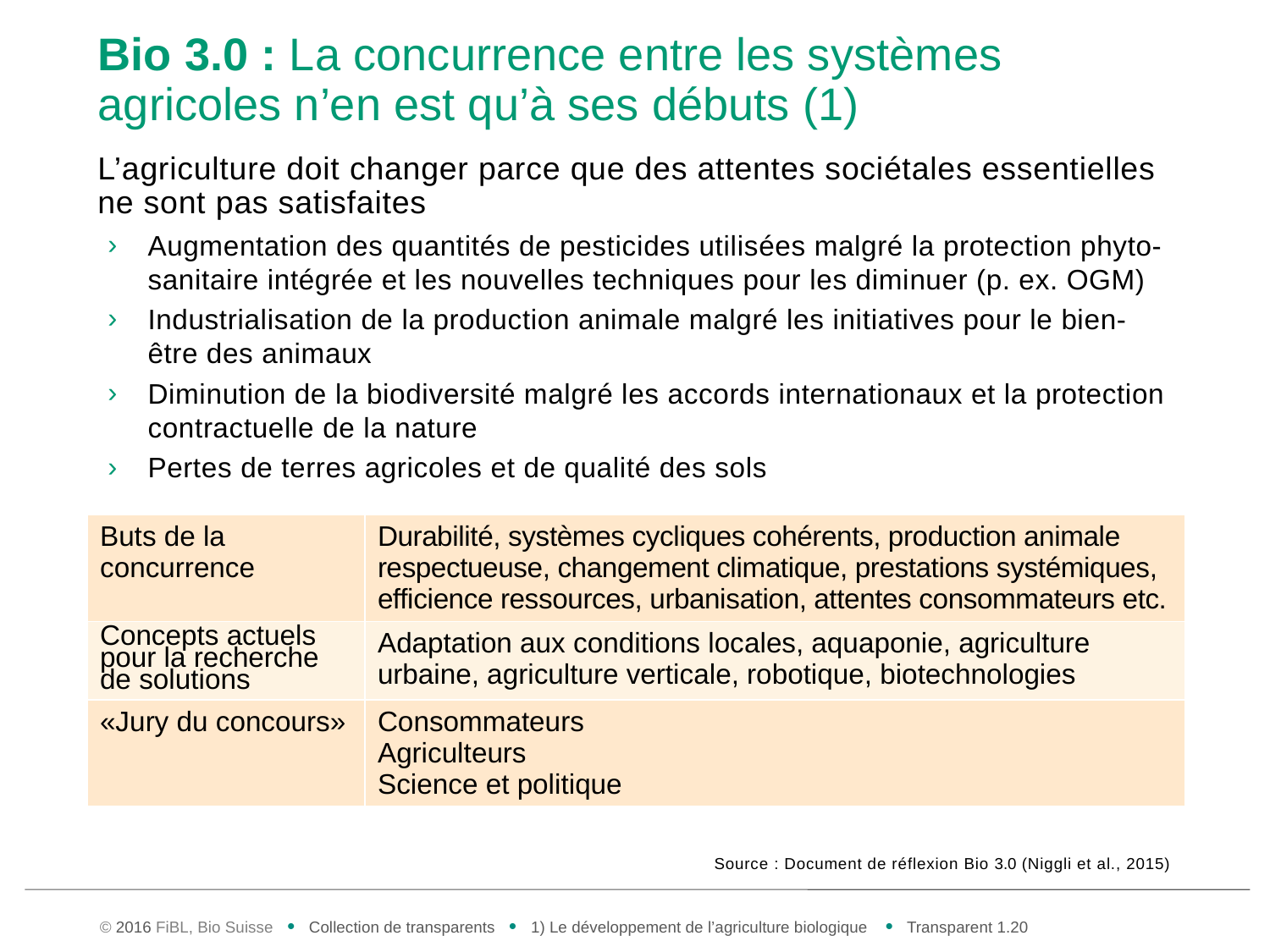

# Bio 3.0 : La concurrence entre les systèmes agricoles n’en est qu’à ses débuts (1)
L’agriculture doit changer parce que des attentes sociétales essentielles ne sont pas satisfaites
Augmentation des quantités de pesticides utilisées malgré la protection phyto-sanitaire intégrée et les nouvelles techniques pour les diminuer (p. ex. OGM)
Industrialisation de la production animale malgré les initiatives pour le bien-être des animaux
Diminution de la biodiversité malgré les accords internationaux et la protection contractuelle de la nature
Pertes de terres agricoles et de qualité des sols
| Buts de la concurrence | Durabilité, systèmes cycliques cohérents, production animale respectueuse, changement climatique, prestations systémiques, efficience ressources, urbanisation, attentes consommateurs etc. |
| --- | --- |
| Concepts actuels pour la recherche de solutions | Adaptation aux conditions locales, aquaponie, agriculture urbaine, agriculture verticale, robotique, biotechnologies |
| «Jury du concours» | Consommateurs Agriculteurs Science et politique |
Source : Document de réflexion Bio 3.0 (Niggli et al., 2015)